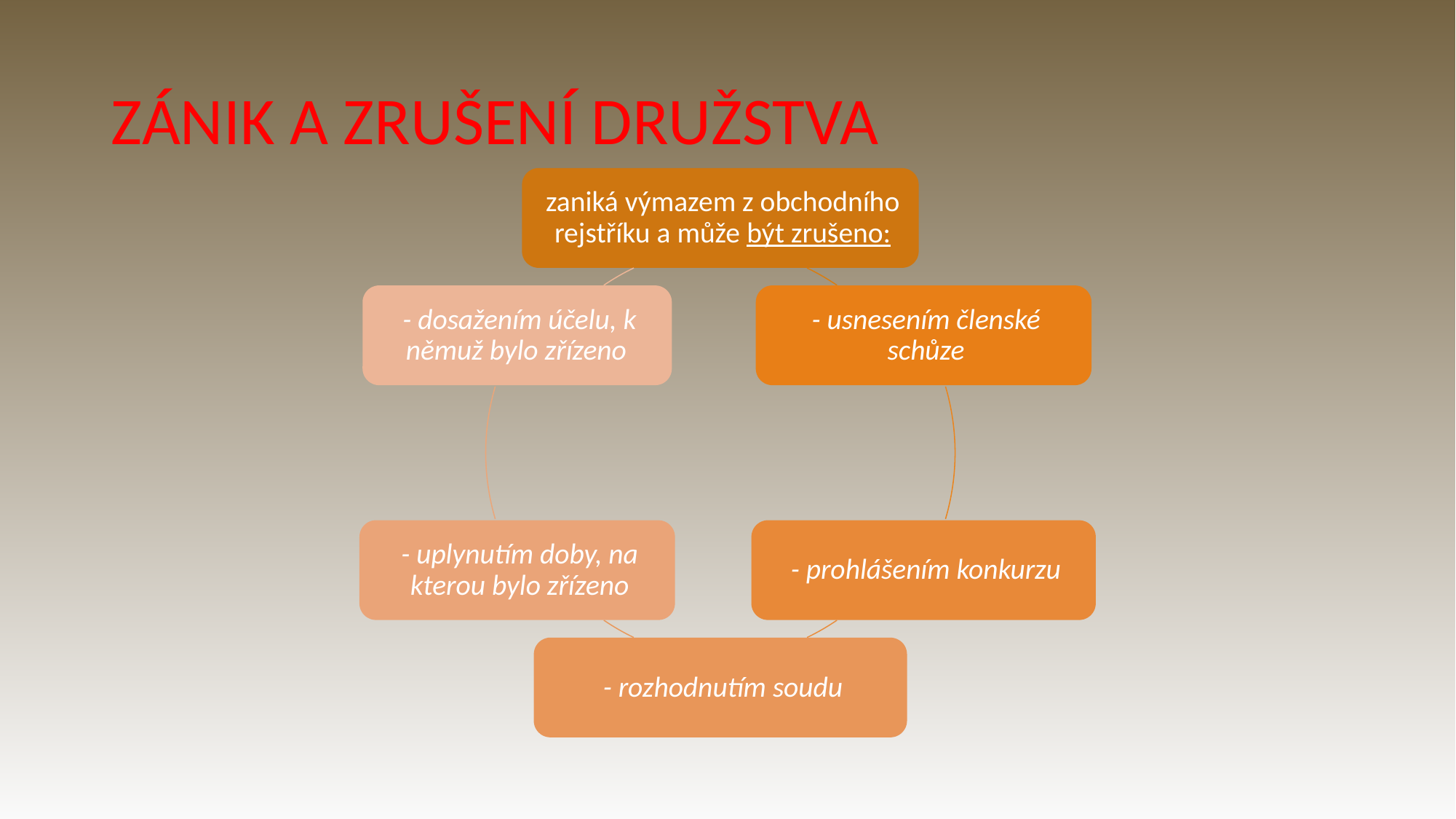

# ZÁNIK A ZRUŠENÍ DRUŽSTVA
zaniká výmazem z obchodního rejstříku a může být zrušeno:
- usnesením členské schůze
- prohlášením konkurzu
- rozhodnutím soudu
- uplynutím doby, na kterou bylo zřízeno
- dosažením účelu, k němuž bylo zřízeno